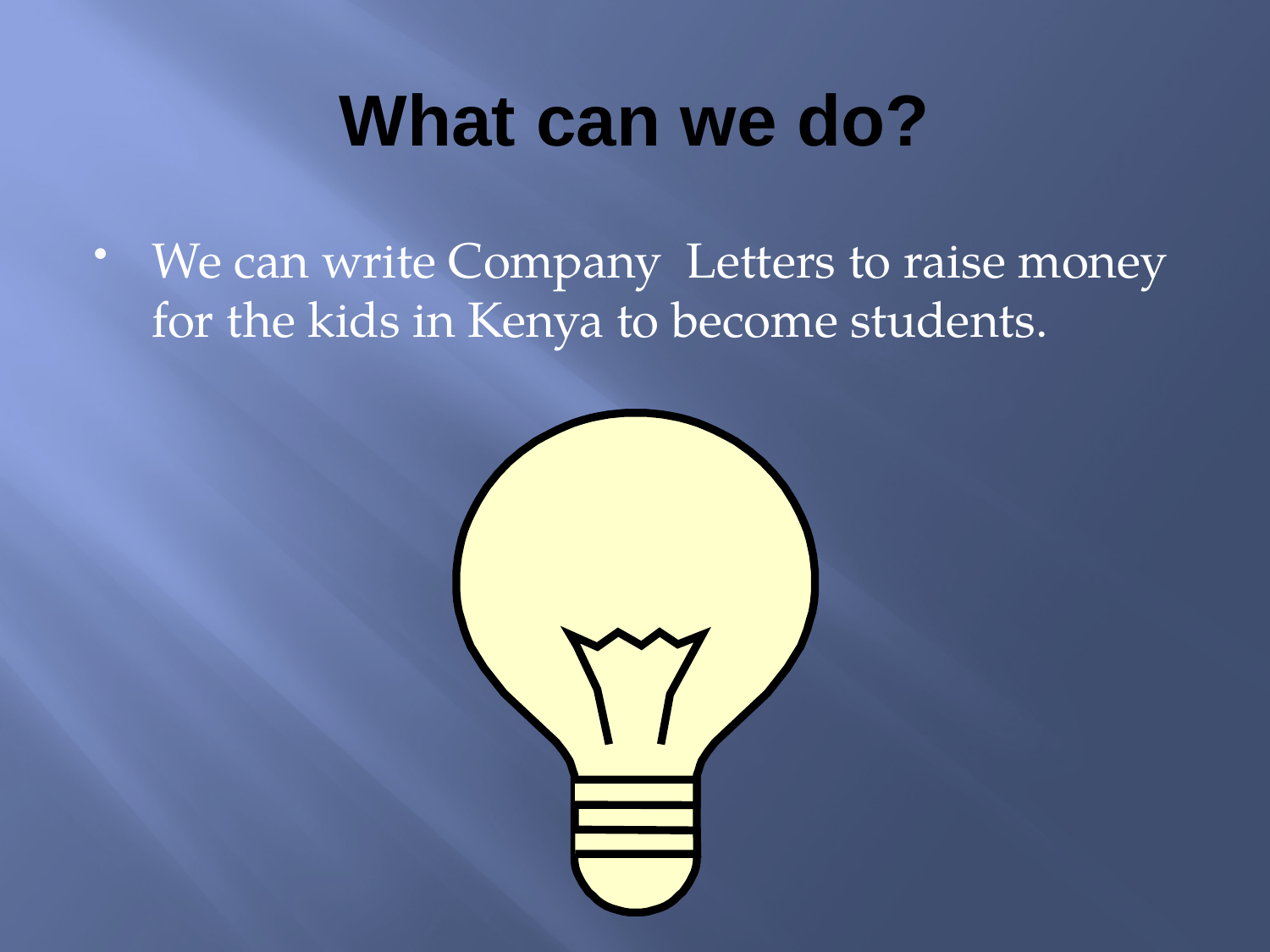

# What can we do?
We can write Company  Letters to raise money for the kids in Kenya to become students.